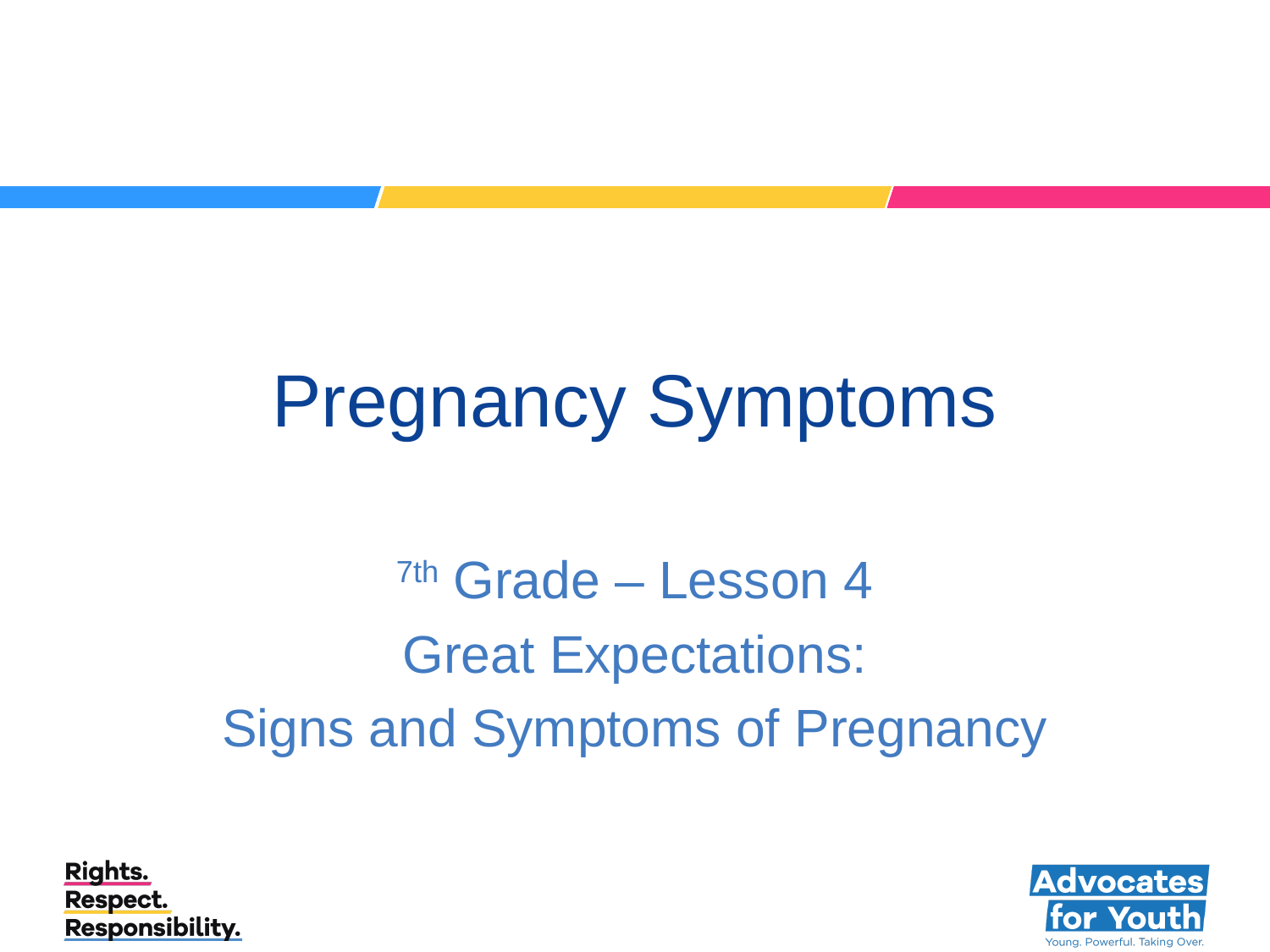

# Pregnancy Symptoms
7th Grade – Lesson 4
Great Expectations:
Signs and Symptoms of Pregnancy